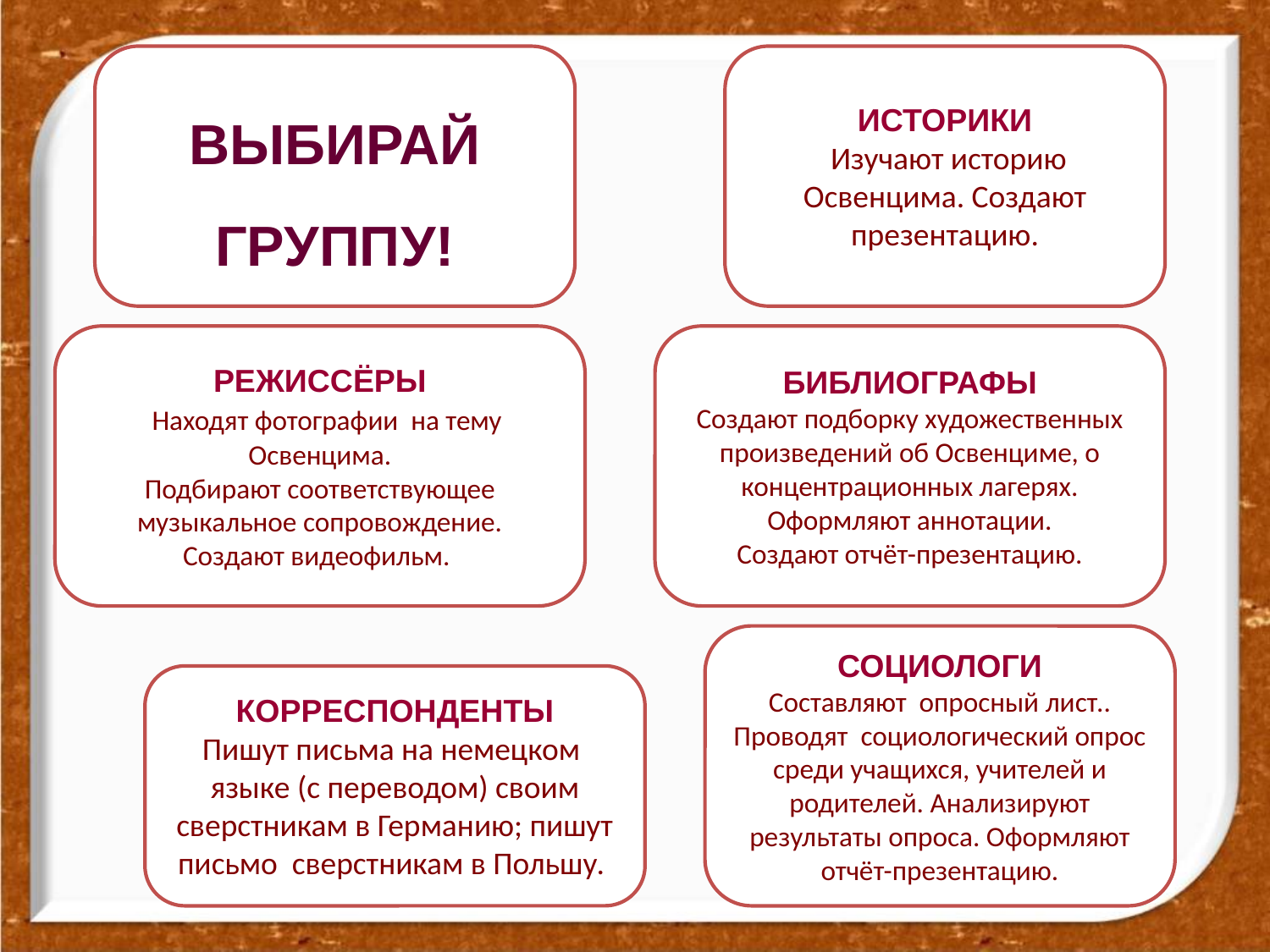

ВЫБИРАЙ
ГРУППУ!
ИСТОРИКИ
 Изучают историю Освенцима. Создают презентацию.

РЕЖИССЁРЫ
  Находят фотографии  на тему Освенцима.
Подбирают соответствующее музыкальное сопровождение.
Создают видеофильм.

БИБЛИОГРАФЫ
Создают подборку художественных произведений об Освенциме, о концентрационных лагерях.
Оформляют аннотации.
Создают отчёт-презентацию.

СОЦИОЛОГИ
Составляют  опросный лист..
Проводят  социологический опрос среди учащихся, учителей и родителей. Анализируют результаты опроса. Оформляют отчёт-презентацию.
КОРРЕСПОНДЕНТЫ
Пишут письма на немецком  языке (с переводом) своим сверстникам в Германию; пишут письмо  сверстникам в Польшу.